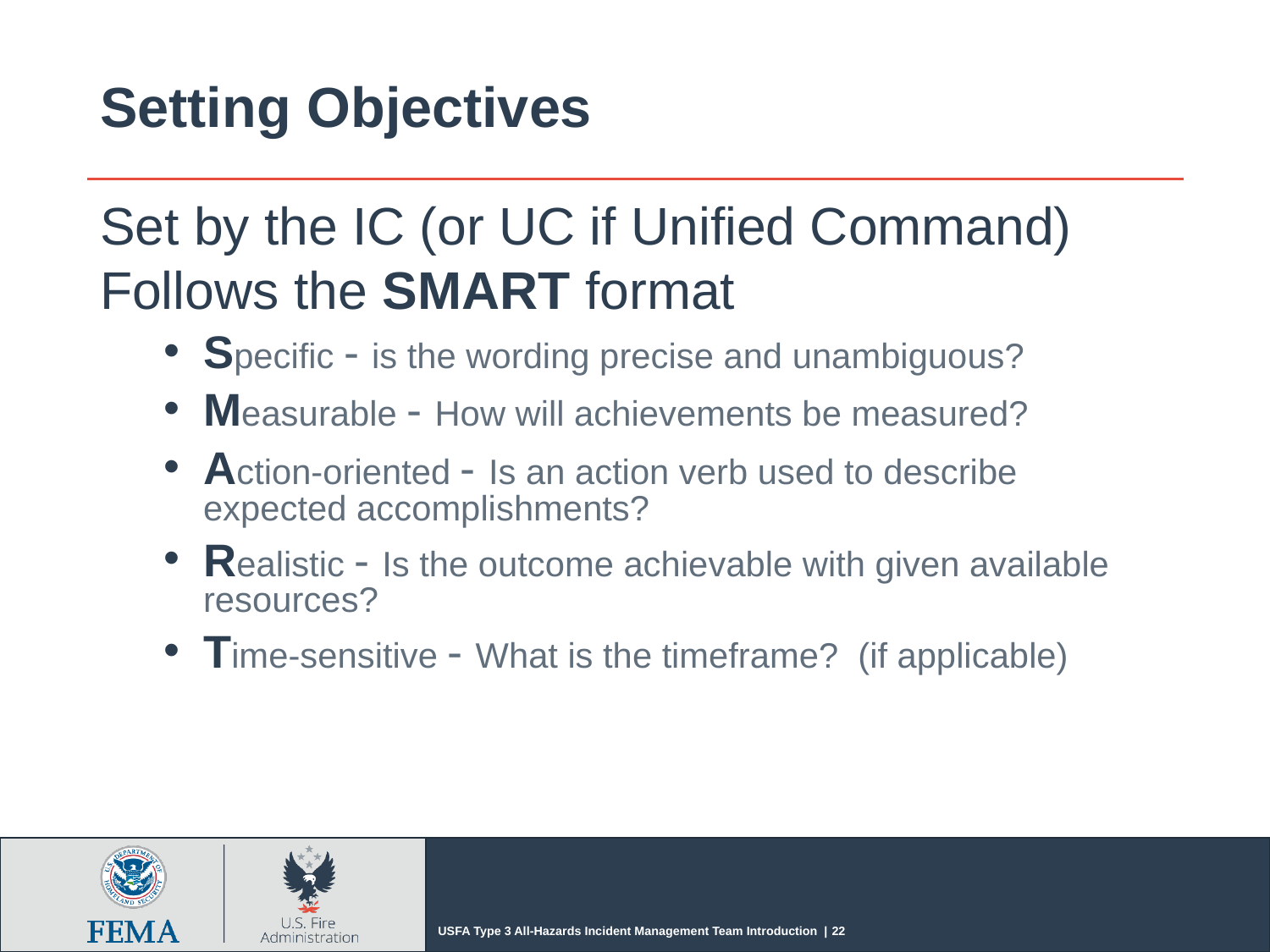

# Setting Objectives
Set by the IC (or UC if Unified Command)
Follows the SMART format
Specific - is the wording precise and unambiguous?
Measurable - How will achievements be measured?
Action-oriented - Is an action verb used to describe expected accomplishments?
Realistic - Is the outcome achievable with given available resources?
Time-sensitive - What is the timeframe?  (if applicable)

USFA Type 3 All-Hazards Incident Management Team Introduction  | 22